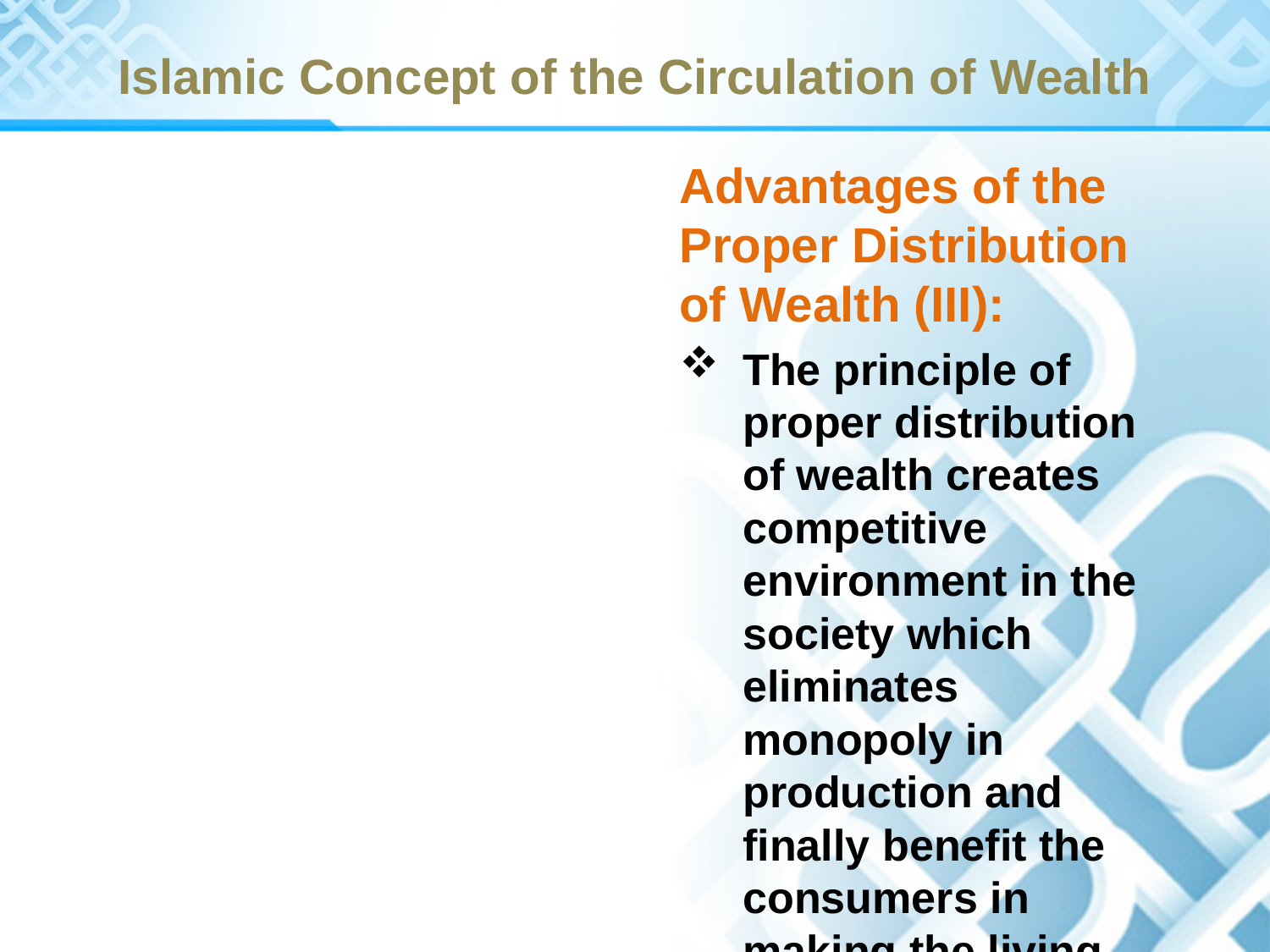

# Islamic Concept of the Circulation of Wealth
Advantages of the Proper Distribution of Wealth (III):
The principle of proper distribution of wealth creates competitive environment in the society which eliminates monopoly in production and finally benefit the consumers in making the living standard up and better.